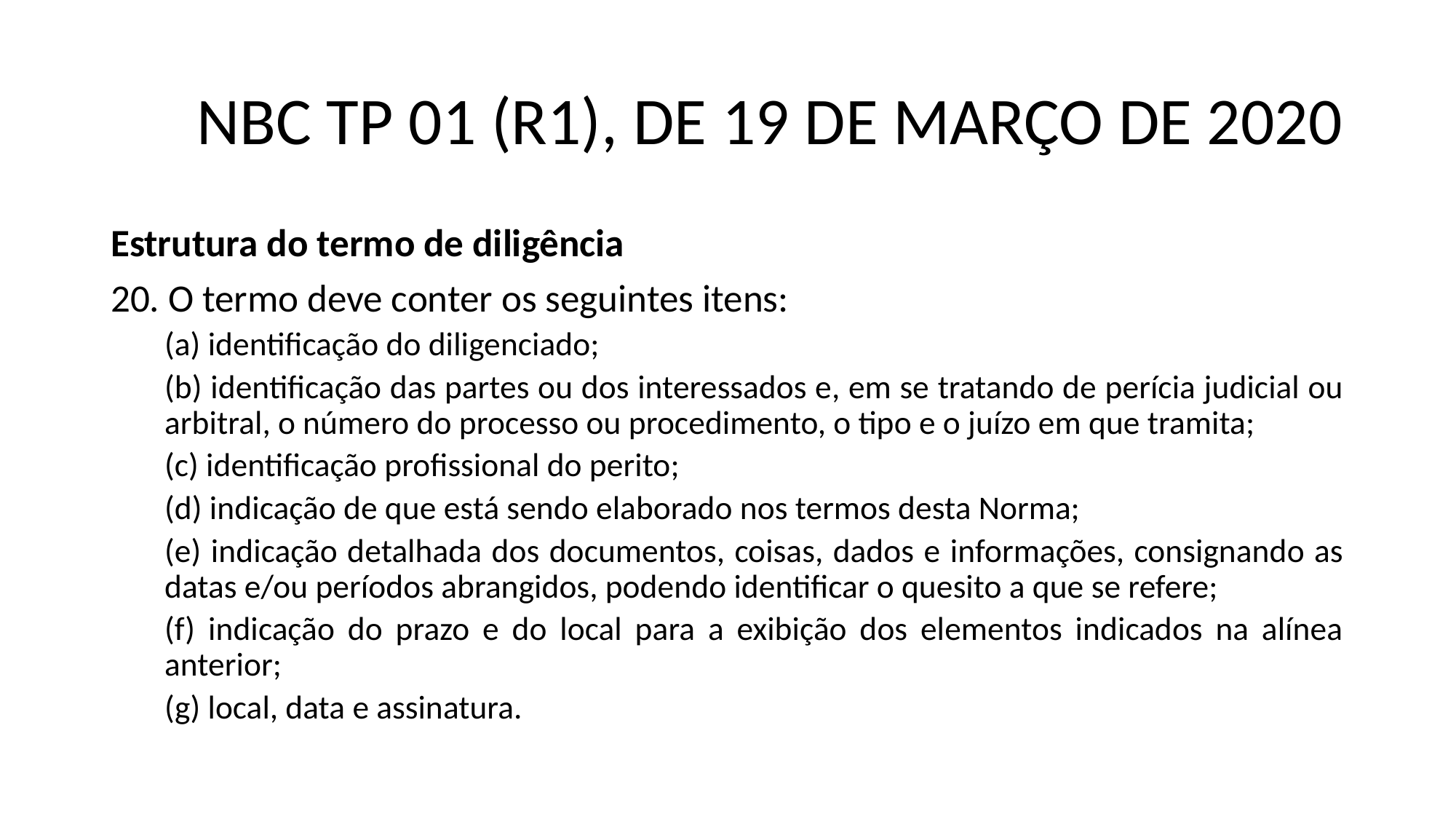

# NBC TP 01 (R1), DE 19 DE MARÇO DE 2020
Estrutura do termo de diligência
20. O termo deve conter os seguintes itens:
(a) identificação do diligenciado;
(b) identificação das partes ou dos interessados e, em se tratando de perícia judicial ou arbitral, o número do processo ou procedimento, o tipo e o juízo em que tramita;
(c) identificação profissional do perito;
(d) indicação de que está sendo elaborado nos termos desta Norma;
(e) indicação detalhada dos documentos, coisas, dados e informações, consignando as datas e/ou períodos abrangidos, podendo identificar o quesito a que se refere;
(f) indicação do prazo e do local para a exibição dos elementos indicados na alínea anterior;
(g) local, data e assinatura.